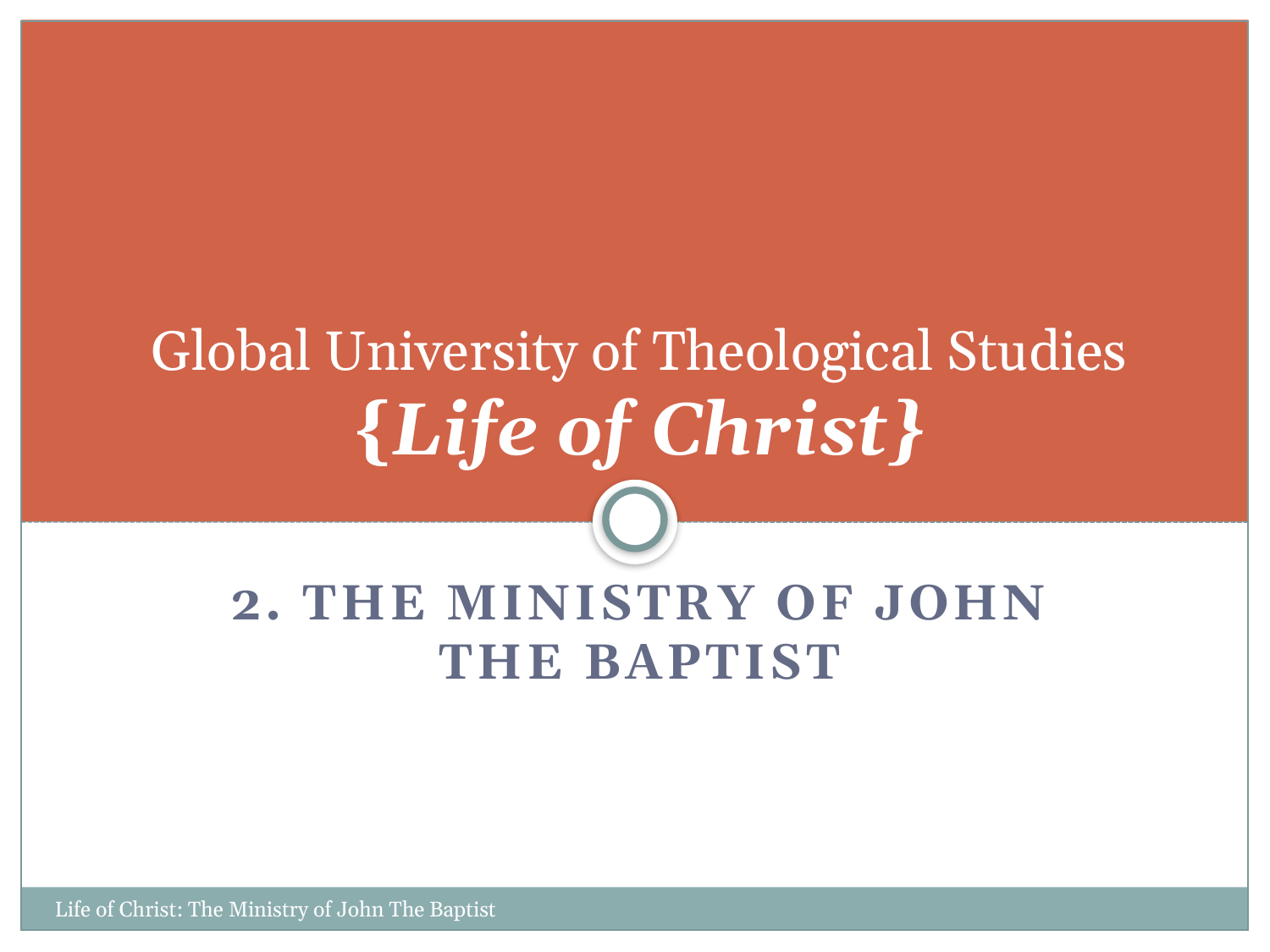

# Global University of Theological Studies {Life of Christ}
2. The ministry of John the baptist
Life of Christ: The Ministry of John The Baptist